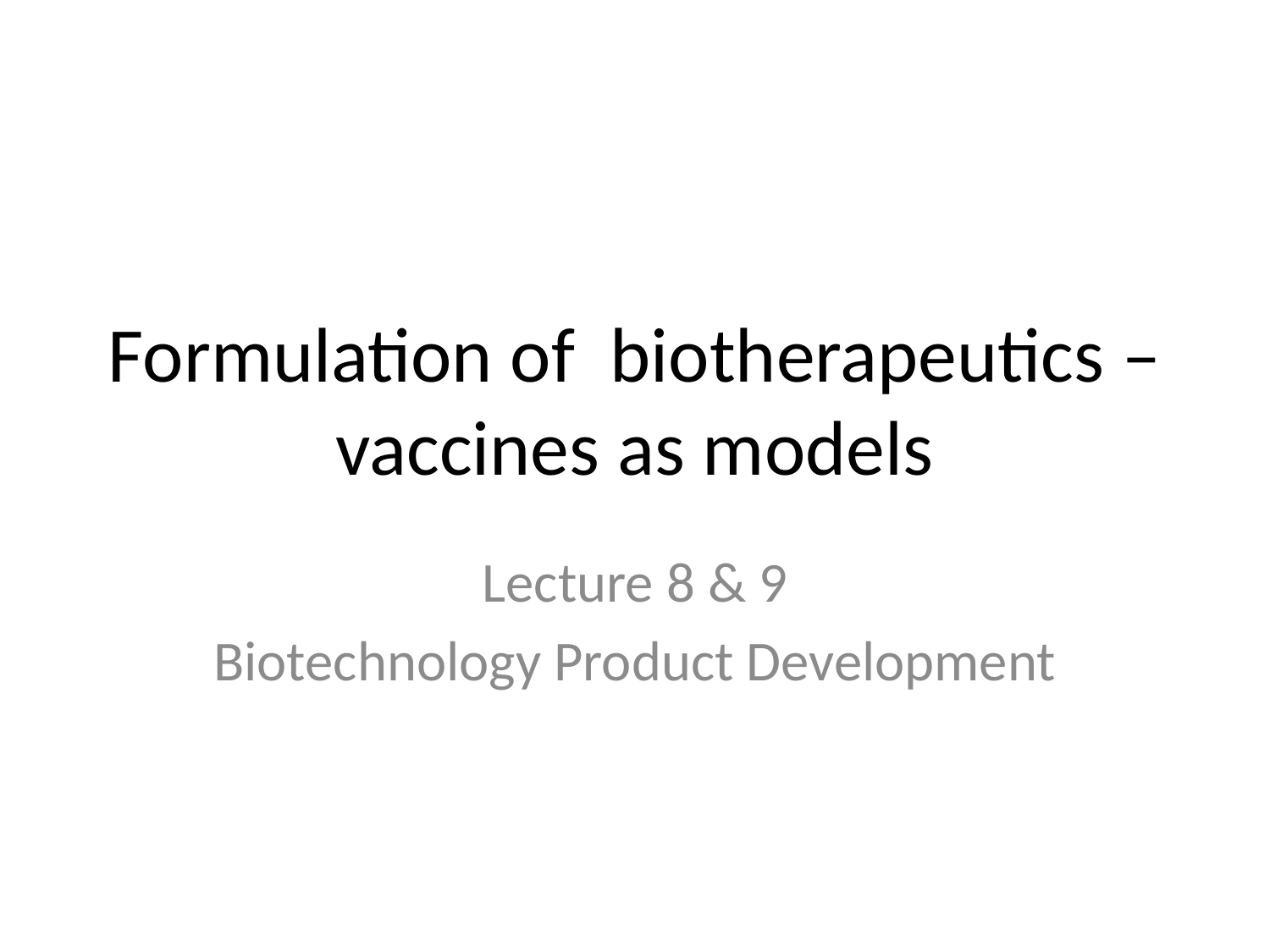

# Formulation of  biotherapeutics – vaccines as models
Lecture 8 & 9
Biotechnology Product Development